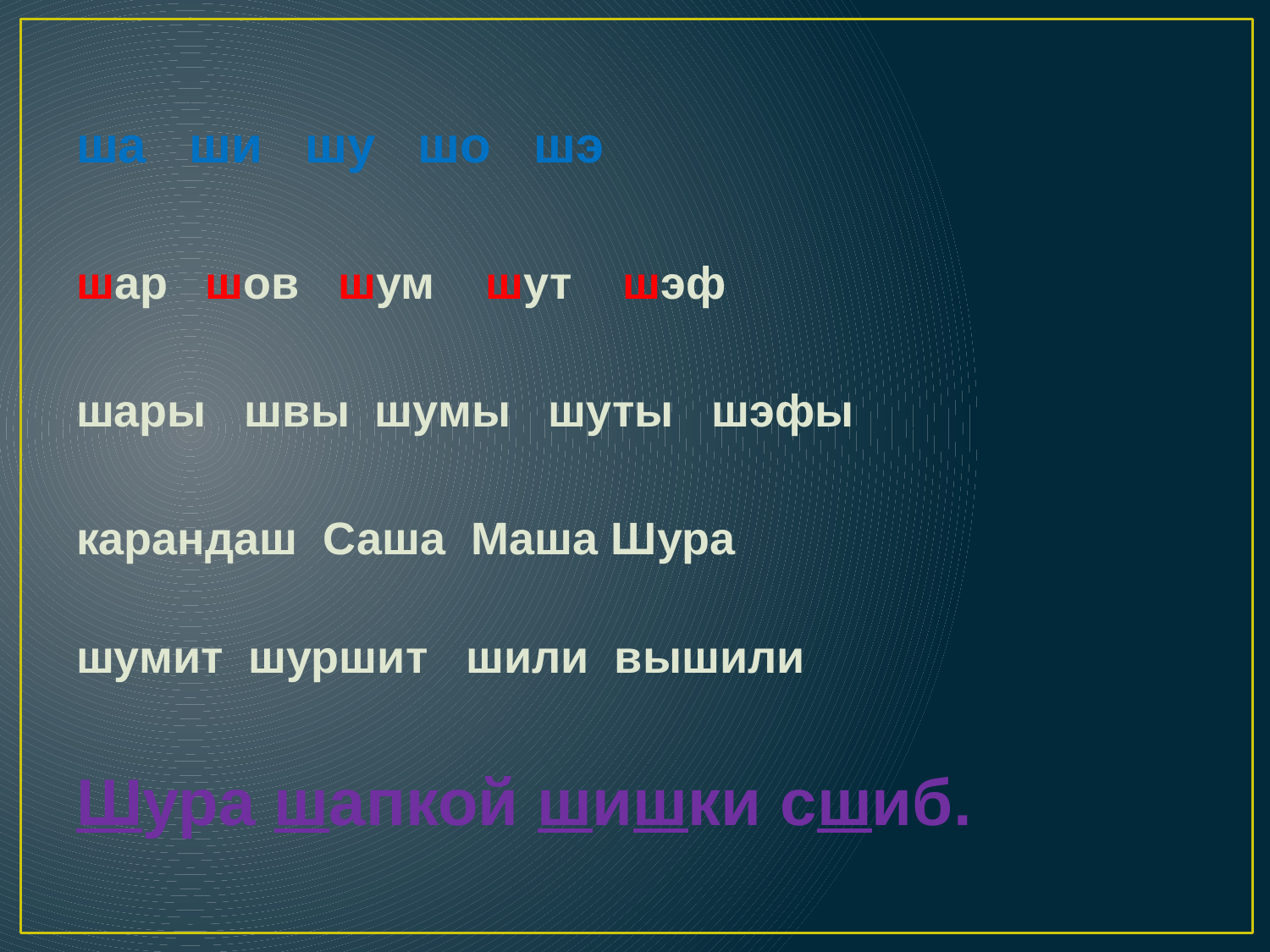

ша   ши   шу   шо   шэ

шар   шов   шум    шут    шэф

шары   швы  шумы   шуты   шэфы

карандаш  Саша  Маша Шура

шумит  шуршит   шили  вышили

Шура шапкой шишки сшиб.